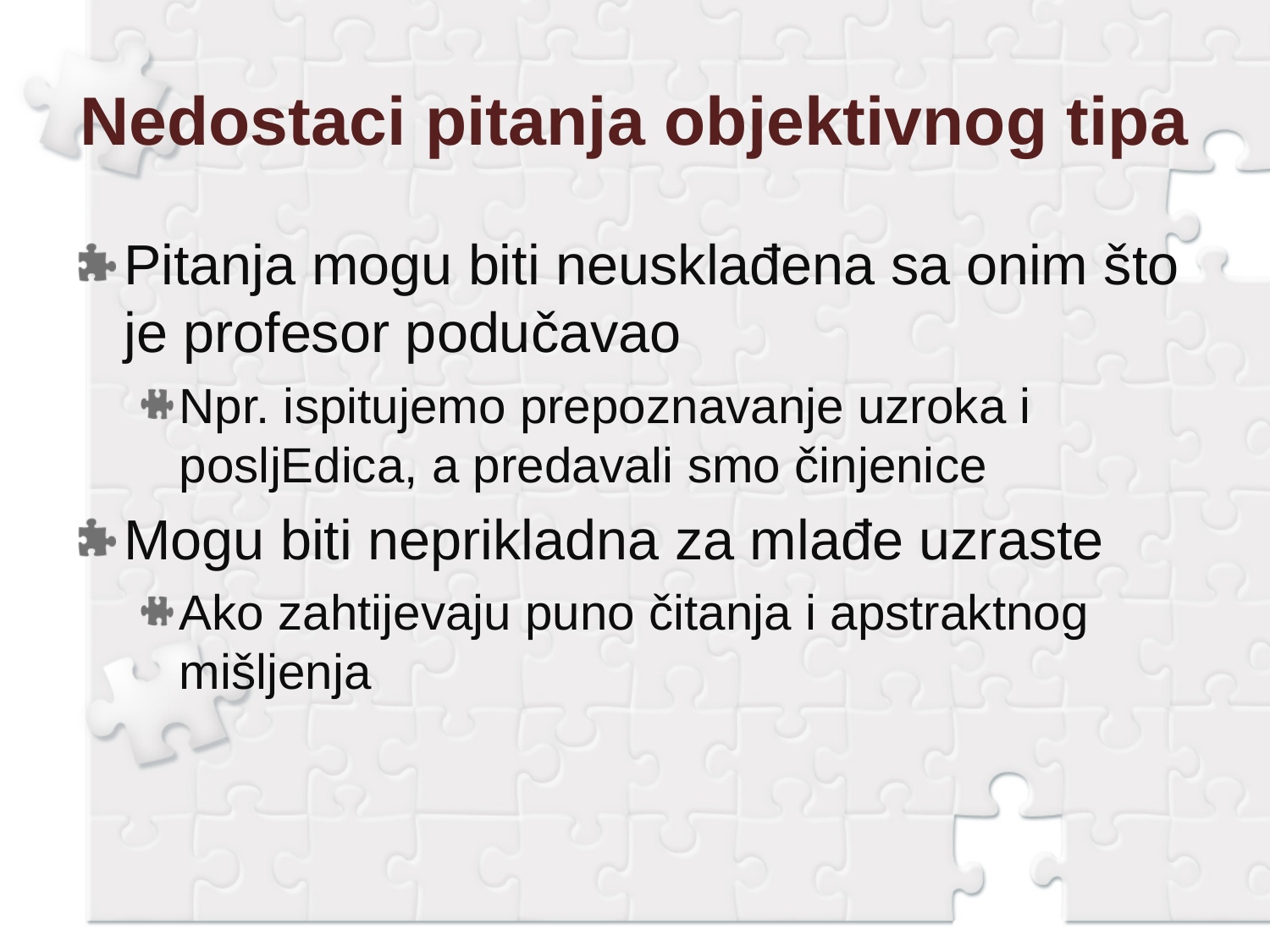

# Nedostaci pitanja objektivnog tipa
Pitanja mogu biti neusklađena sa onim što je profesor podučavao
Npr. ispitujemo prepoznavanje uzroka i posljEdica, a predavali smo činjenice
Mogu biti neprikladna za mlađe uzraste
Ako zahtijevaju puno čitanja i apstraktnog mišljenja